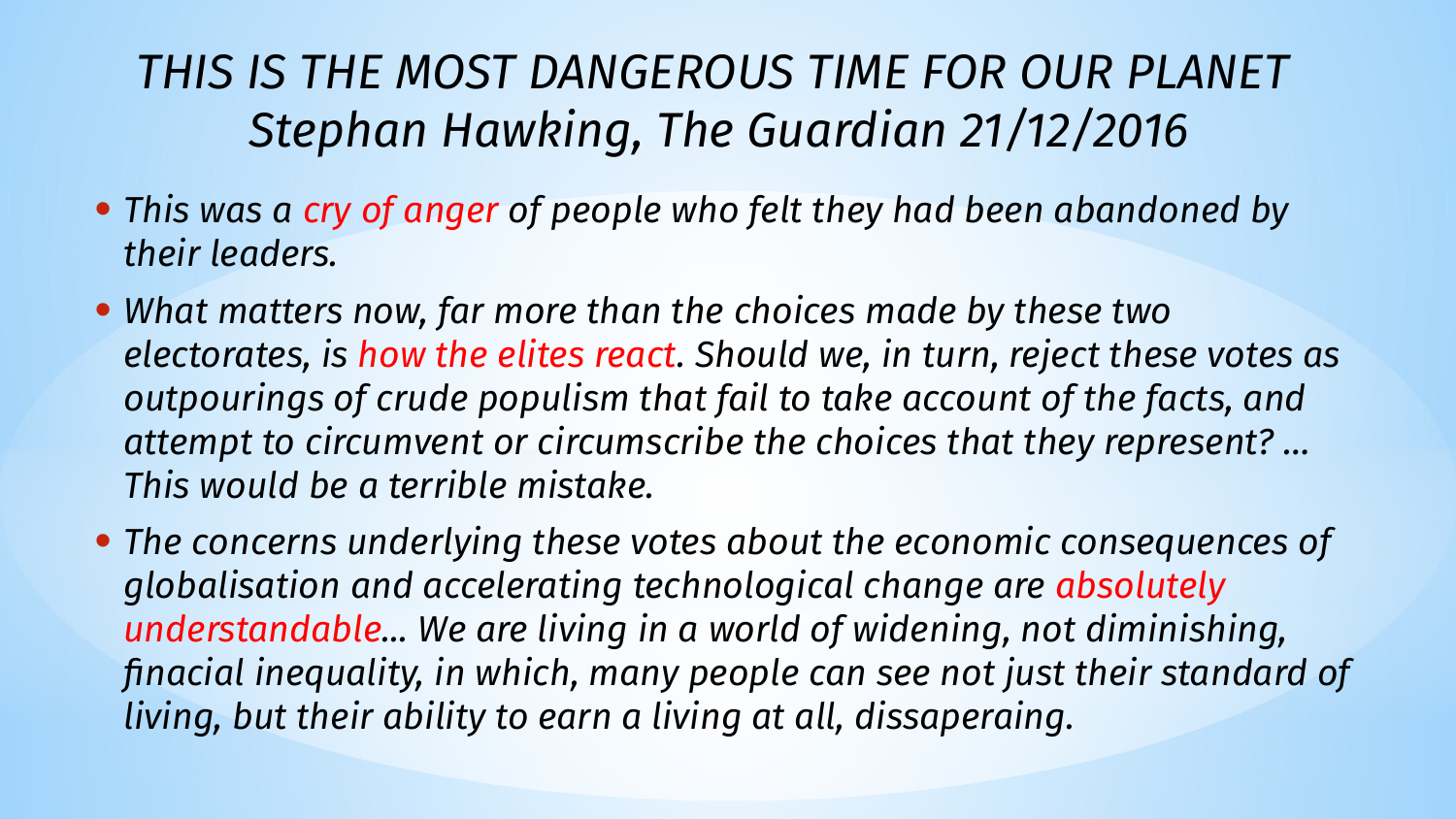

THIS IS THE MOST DANGEROUS TIME FOR OUR PLANET
Stephan Hawking, The Guardian 21/12/2016
This was a cry of anger of people who felt they had been abandoned by their leaders.
What matters now, far more than the choices made by these two electorates, is how the elites react. Should we, in turn, reject these votes as outpourings of crude populism that fail to take account of the facts, and attempt to circumvent or circumscribe the choices that they represent? … This would be a terrible mistake.
The concerns underlying these votes about the economic consequences of globalisation and accelerating technological change are absolutely understandable... We are living in a world of widening, not diminishing, finacial inequality, in which, many people can see not just their standard of living, but their ability to earn a living at all, dissaperaing.